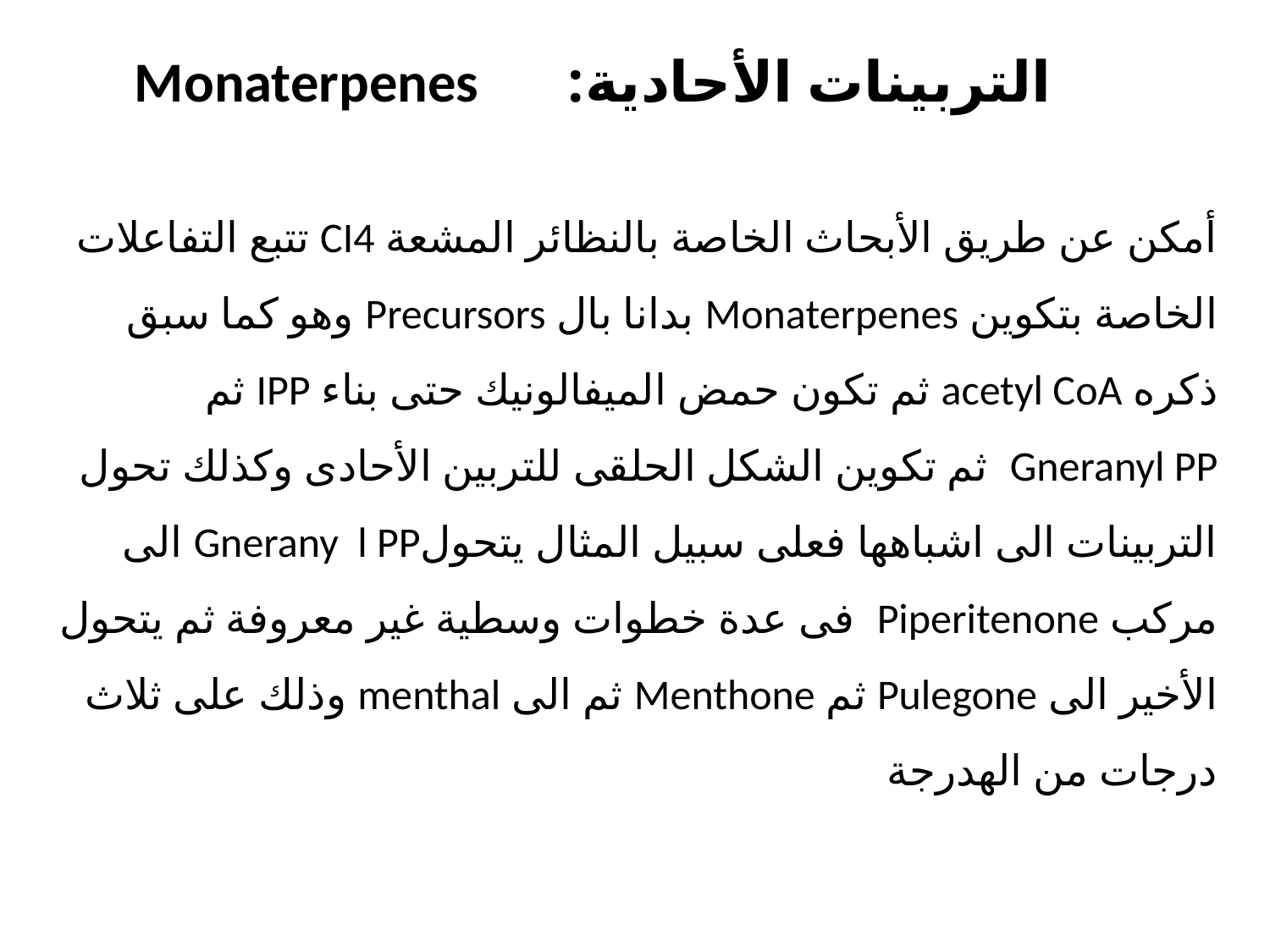

التربينات الأحادية:      Monaterpenes
أمكن عن طريق الأبحاث الخاصة بالنظائر المشعة CI4 تتبع التفاعلات الخاصة بتكوين Monaterpenes بدانا بال Precursors وهو كما سبق ذكره acetyl CoA ثم تكون حمض الميفالونيك حتى بناء IPP ثم   Gneranyl PP  ثم تكوين الشكل الحلقى للتربين الأحادى وكذلك تحول التربينات الى اشباهها فعلى سبيل المثال يتحولGnerany  l PP الى مركب Piperitenone  فى عدة خطوات وسطية غير معروفة ثم يتحول الأخير الى Pulegone ثم Menthone ثم الى menthal وذلك على ثلاث درجات من الهدرجة